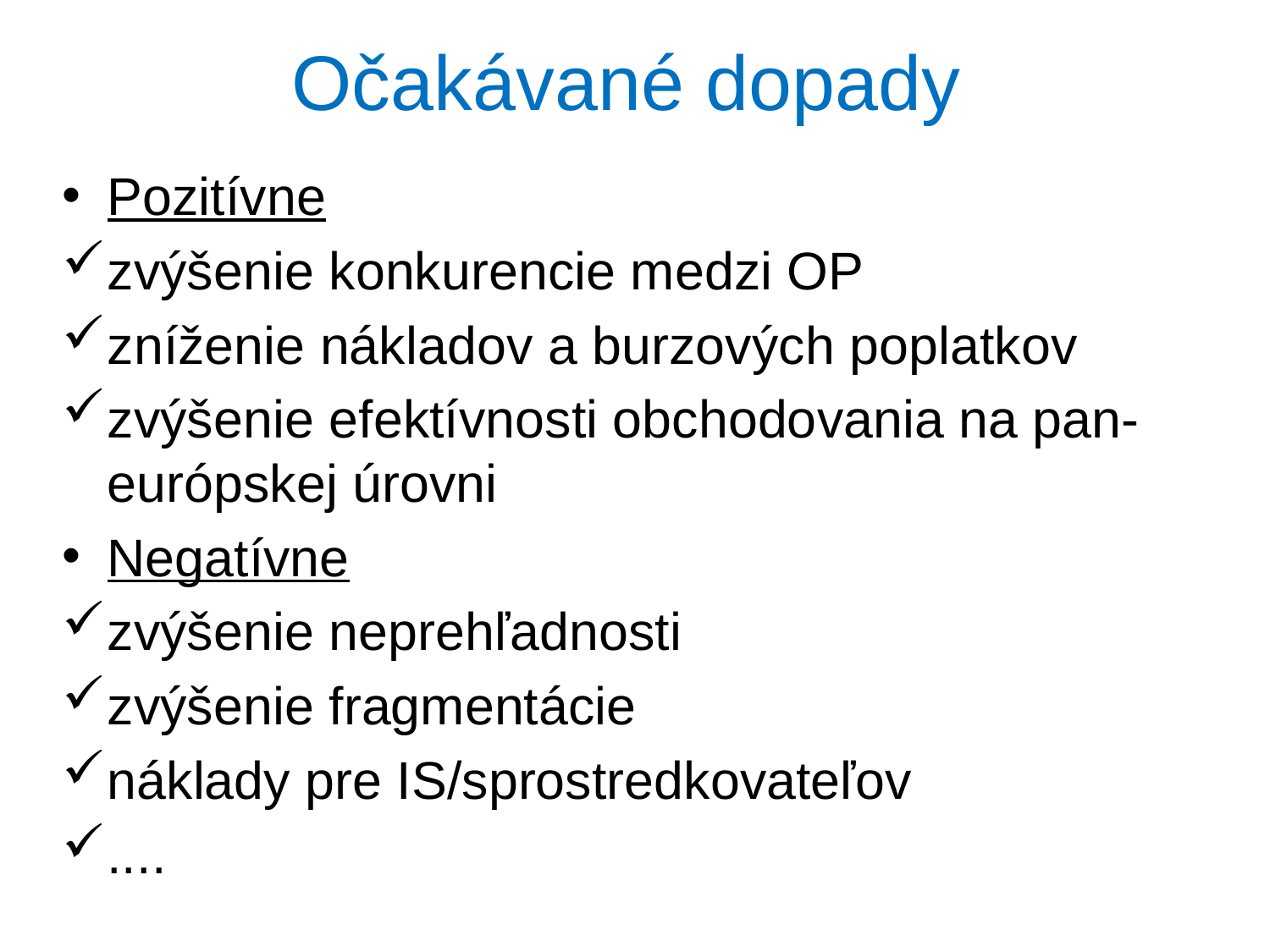

# Očakávané dopady
Pozitívne
zvýšenie konkurencie medzi OP
zníženie nákladov a burzových poplatkov
zvýšenie efektívnosti obchodovania na pan-európskej úrovni
Negatívne
zvýšenie neprehľadnosti
zvýšenie fragmentácie
náklady pre IS/sprostredkovateľov
....